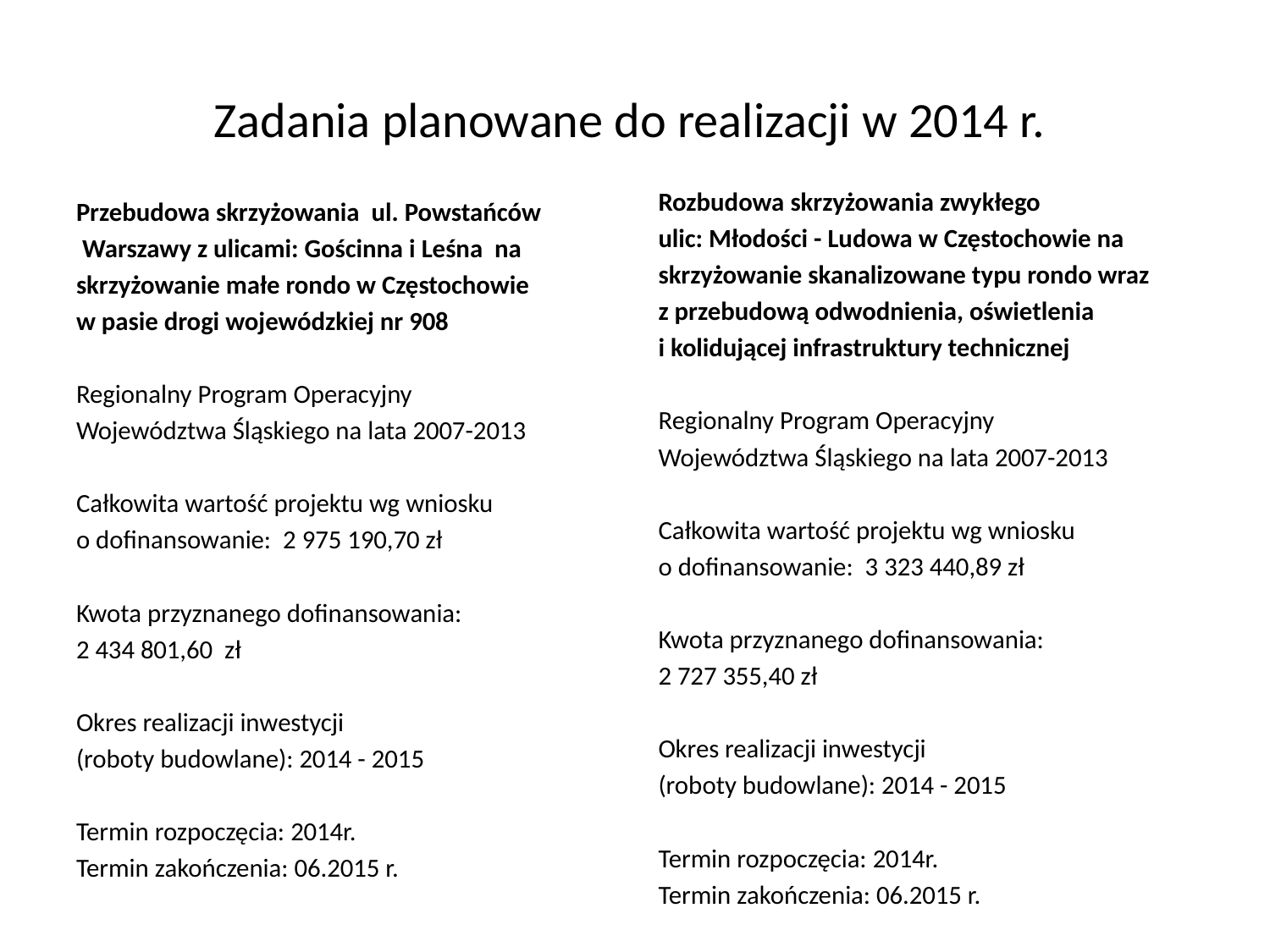

# Zadania planowane do realizacji w 2014 r.
Rozbudowa skrzyżowania zwykłego
ulic: Młodości - Ludowa w Częstochowie na
skrzyżowanie skanalizowane typu rondo wraz
z przebudową odwodnienia, oświetlenia
i kolidującej infrastruktury technicznej

Regionalny Program Operacyjny
Województwa Śląskiego na lata 2007-2013

Całkowita wartość projektu wg wniosku
o dofinansowanie:  3 323 440,89 zł

Kwota przyznanego dofinansowania:
2 727 355,40 zł

Okres realizacji inwestycji
(roboty budowlane): 2014 - 2015

Termin rozpoczęcia: 2014r.
Termin zakończenia: 06.2015 r.

Przebudowa skrzyżowania  ul. Powstańców
 Warszawy z ulicami: Gościnna i Leśna  na
skrzyżowanie małe rondo w Częstochowie
w pasie drogi wojewódzkiej nr 908

Regionalny Program Operacyjny
Województwa Śląskiego na lata 2007-2013

Całkowita wartość projektu wg wniosku
o dofinansowanie:  2 975 190,70 zł

Kwota przyznanego dofinansowania:
2 434 801,60  zł

Okres realizacji inwestycji
(roboty budowlane): 2014 - 2015

Termin rozpoczęcia: 2014r.
Termin zakończenia: 06.2015 r.